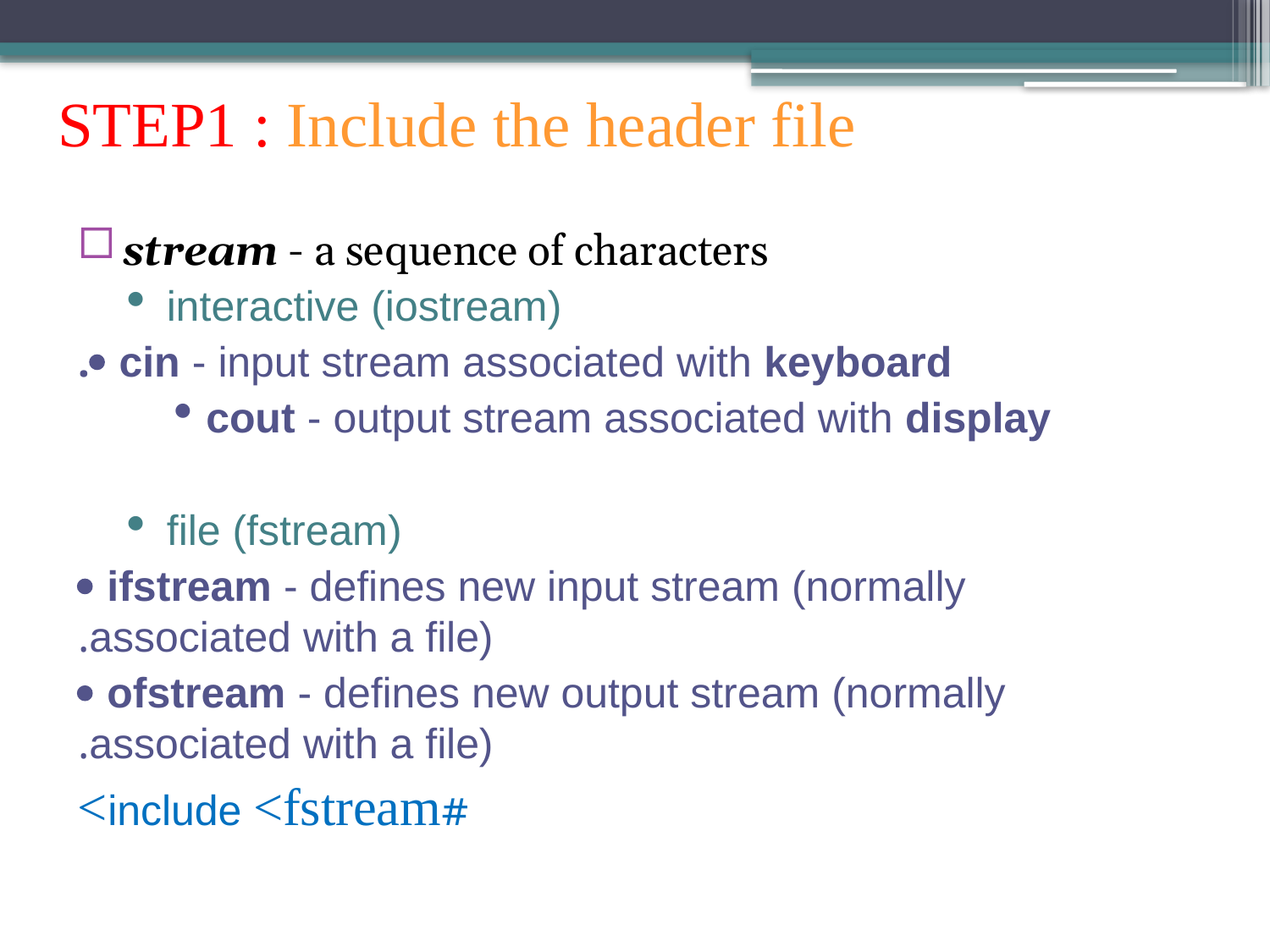

# STEP1 : Include the header file
stream - a sequence of characters
interactive (iostream)
• cin - input stream associated with keyboard.
cout - output stream associated with display

file (fstream)
• ifstream - defines new input stream (normally associated with a file).
• ofstream - defines new output stream (normally associated with a file).
#include <fstream>